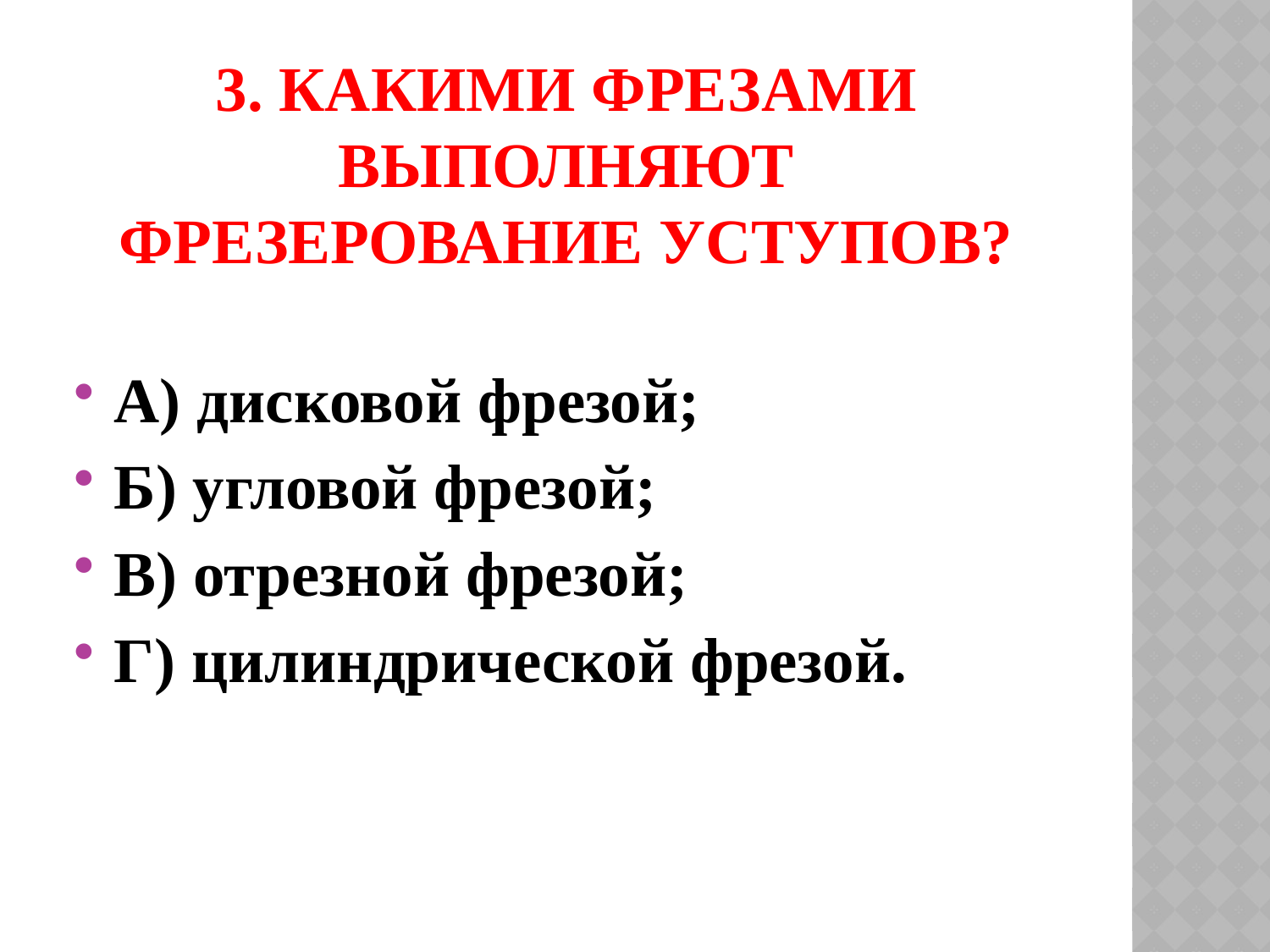

# 3. Какими фрезами выполняют фрезерование уступов?

А) дисковой фрезой;
Б) угловой фрезой;
В) отрезной фрезой;
Г) цилиндрической фрезой.